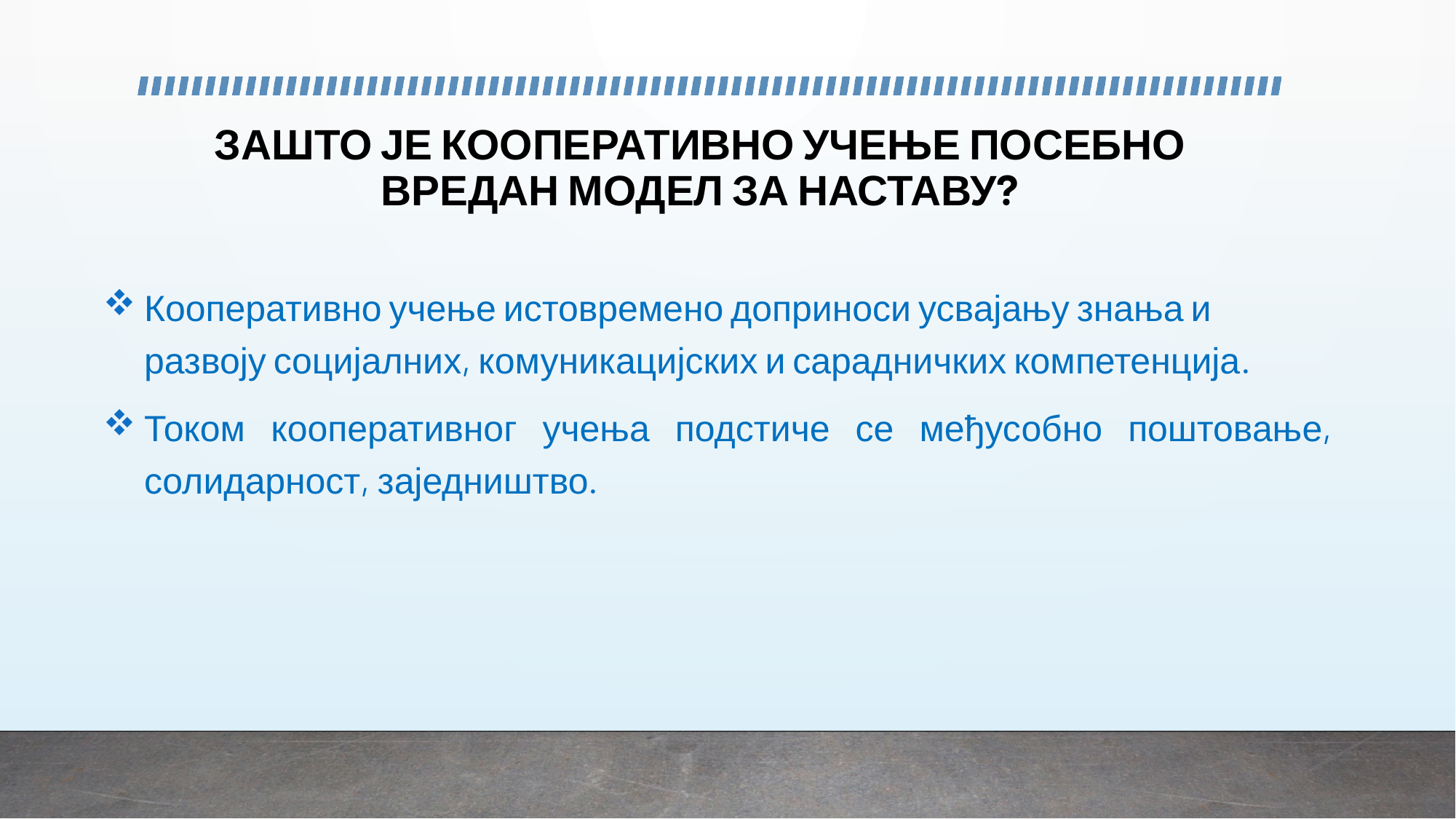

# ЗАШТО ЈЕ КООПЕРАТИВНО УЧЕЊЕ ПОСЕБНО ВРЕДАН МОДЕЛ ЗА НАСТАВУ?

Кооперативно учење истовремено доприноси усвајању знања и развоју социјалних, комуникацијских и сарадничких компетенција.
Током кооперативног учења подстиче се међусобно поштовање, солидарност, заједништво.